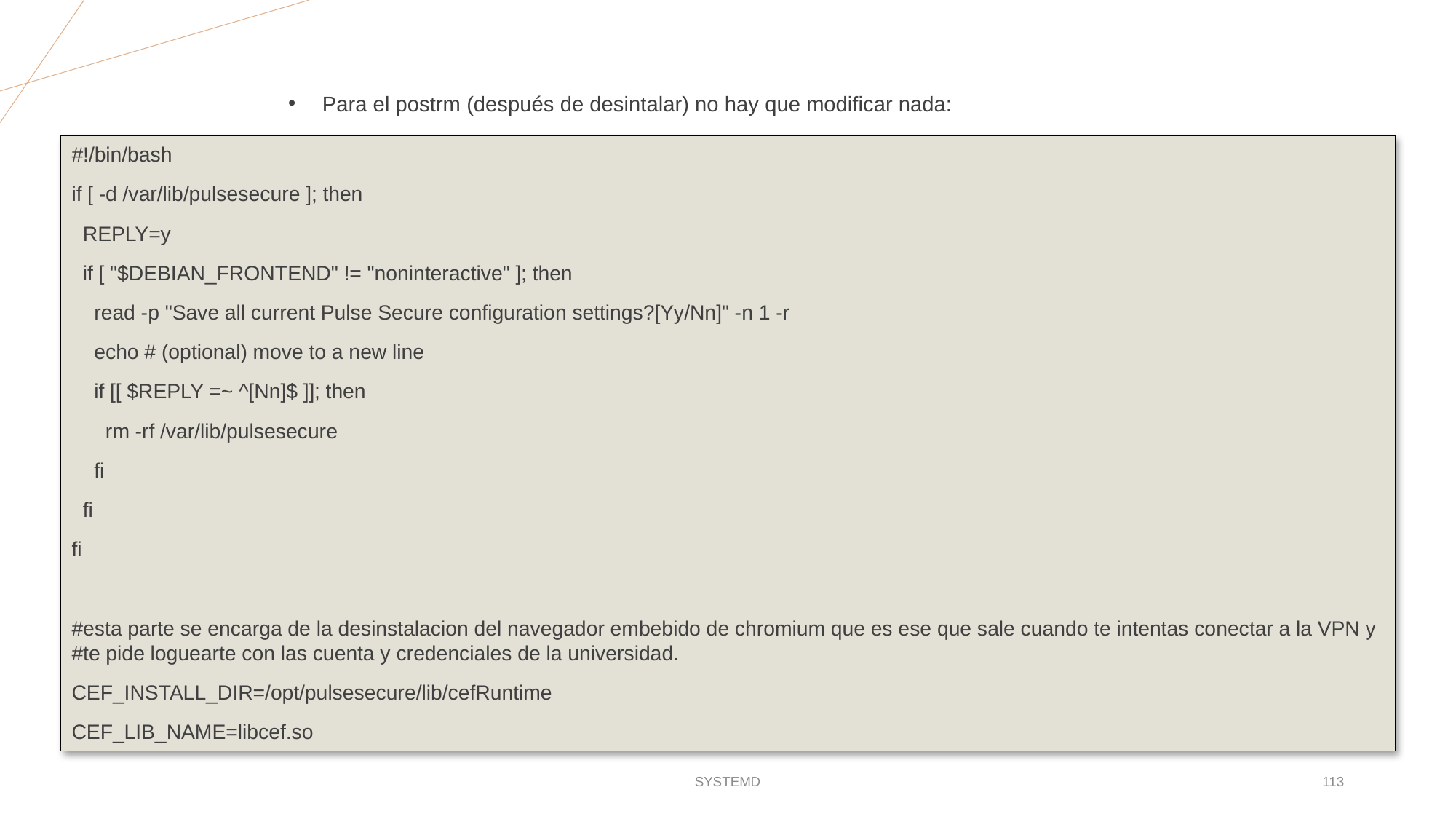

Para el postrm (después de desintalar) no hay que modificar nada:
#!/bin/bash
if [ -d /var/lib/pulsesecure ]; then
  REPLY=y
  if [ "$DEBIAN_FRONTEND" != "noninteractive" ]; then
    read -p "Save all current Pulse Secure configuration settings?[Yy/Nn]" -n 1 -r
    echo # (optional) move to a new line
    if [[ $REPLY =~ ^[Nn]$ ]]; then
      rm -rf /var/lib/pulsesecure
    fi
  fi
fi

#esta parte se encarga de la desinstalacion del navegador embebido de chromium que es ese que sale cuando te intentas conectar a la VPN y #te pide loguearte con las cuenta y credenciales de la universidad.
CEF_INSTALL_DIR=/opt/pulsesecure/lib/cefRuntime
CEF_LIB_NAME=libcef.so

SYSTEMD
113